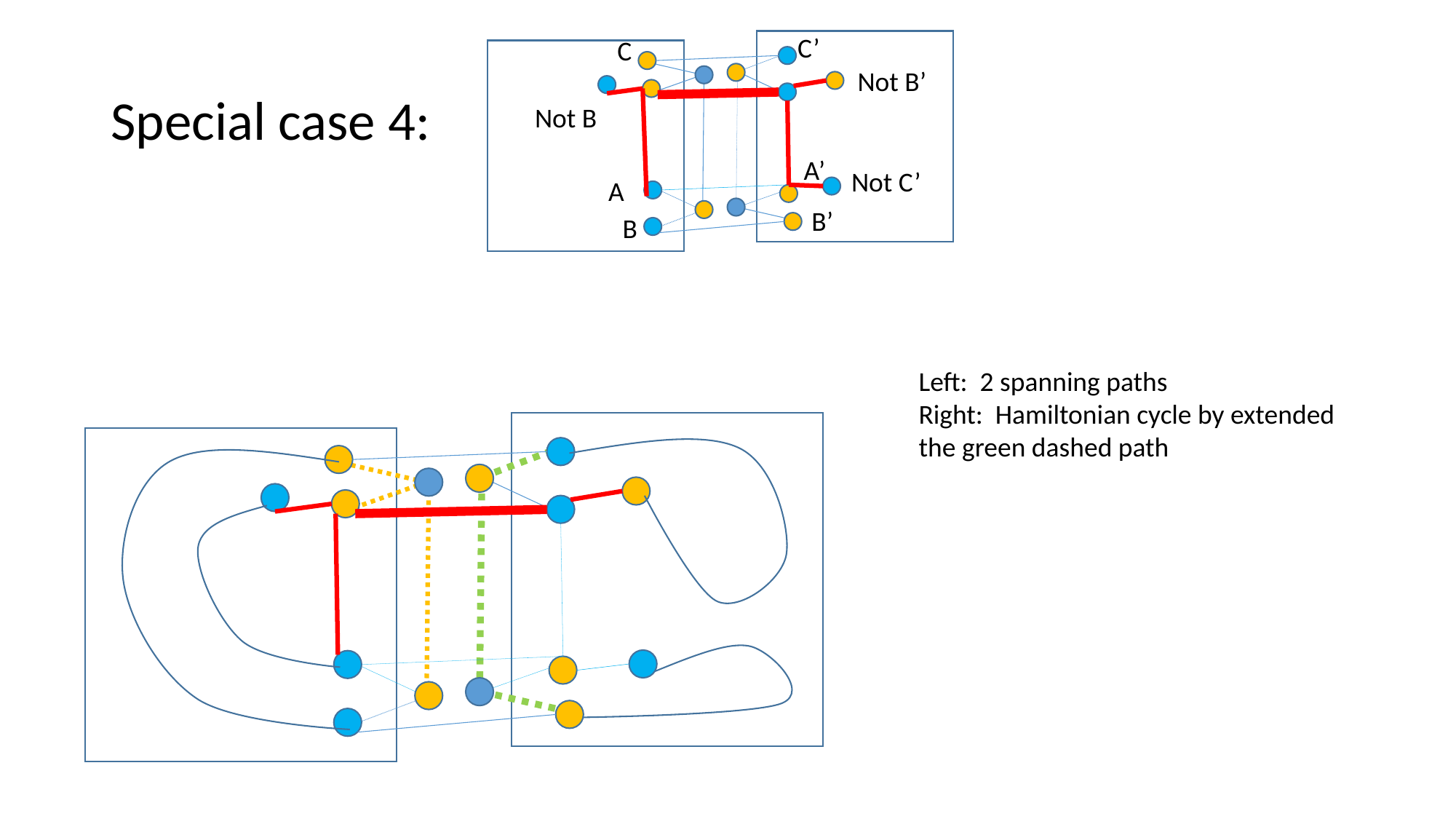

C’
C

# Special case 4:

Not B’

Not B
A’
Not C’
A

B’

B

Left:  2 spanning paths
Right:  Hamiltonian cycle by extended the green dashed path